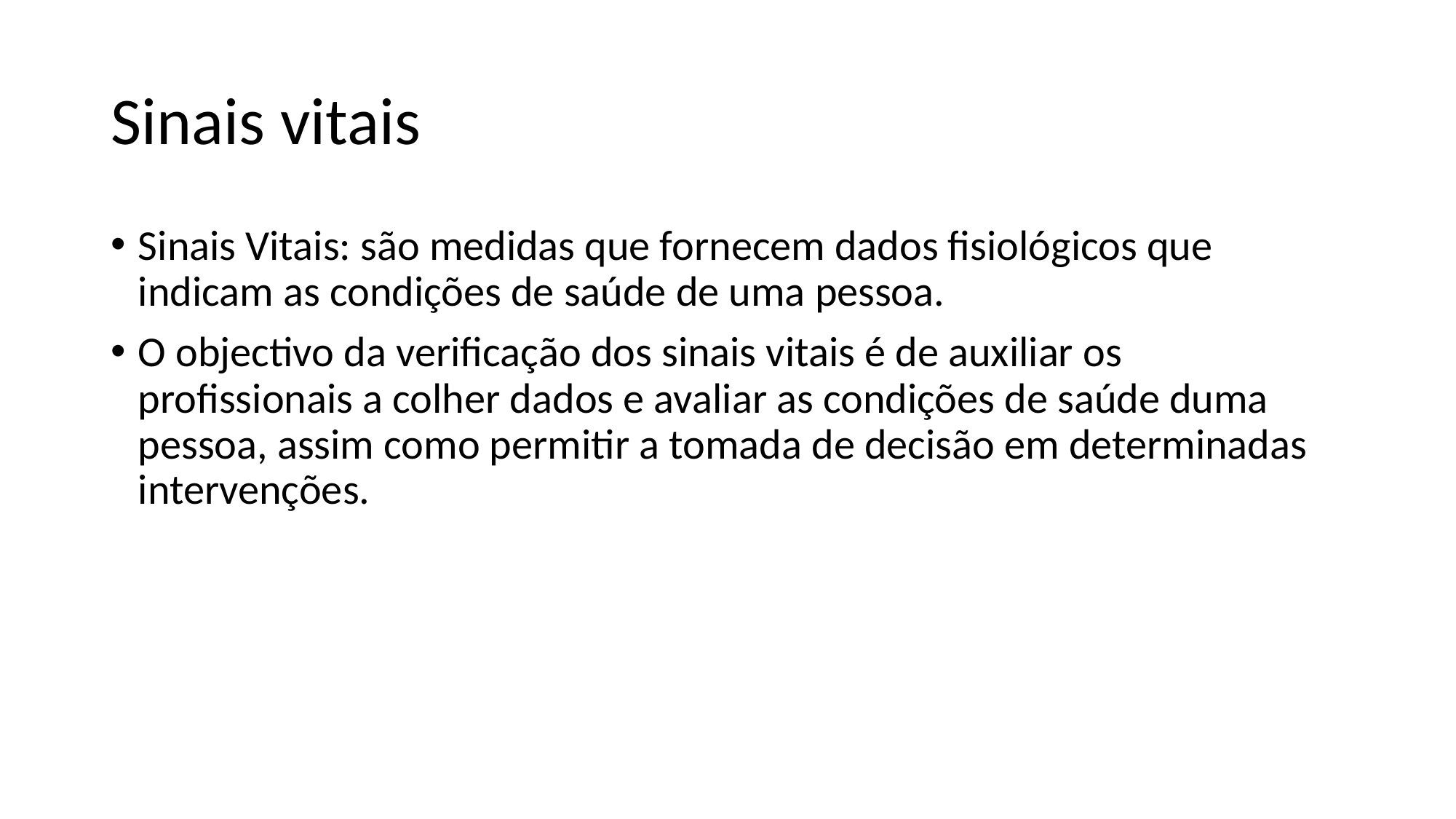

# Sinais vitais
Sinais Vitais: são medidas que fornecem dados fisiológicos que indicam as condições de saúde de uma pessoa.
O objectivo da verificação dos sinais vitais é de auxiliar os profissionais a colher dados e avaliar as condições de saúde duma pessoa, assim como permitir a tomada de decisão em determinadas intervenções.